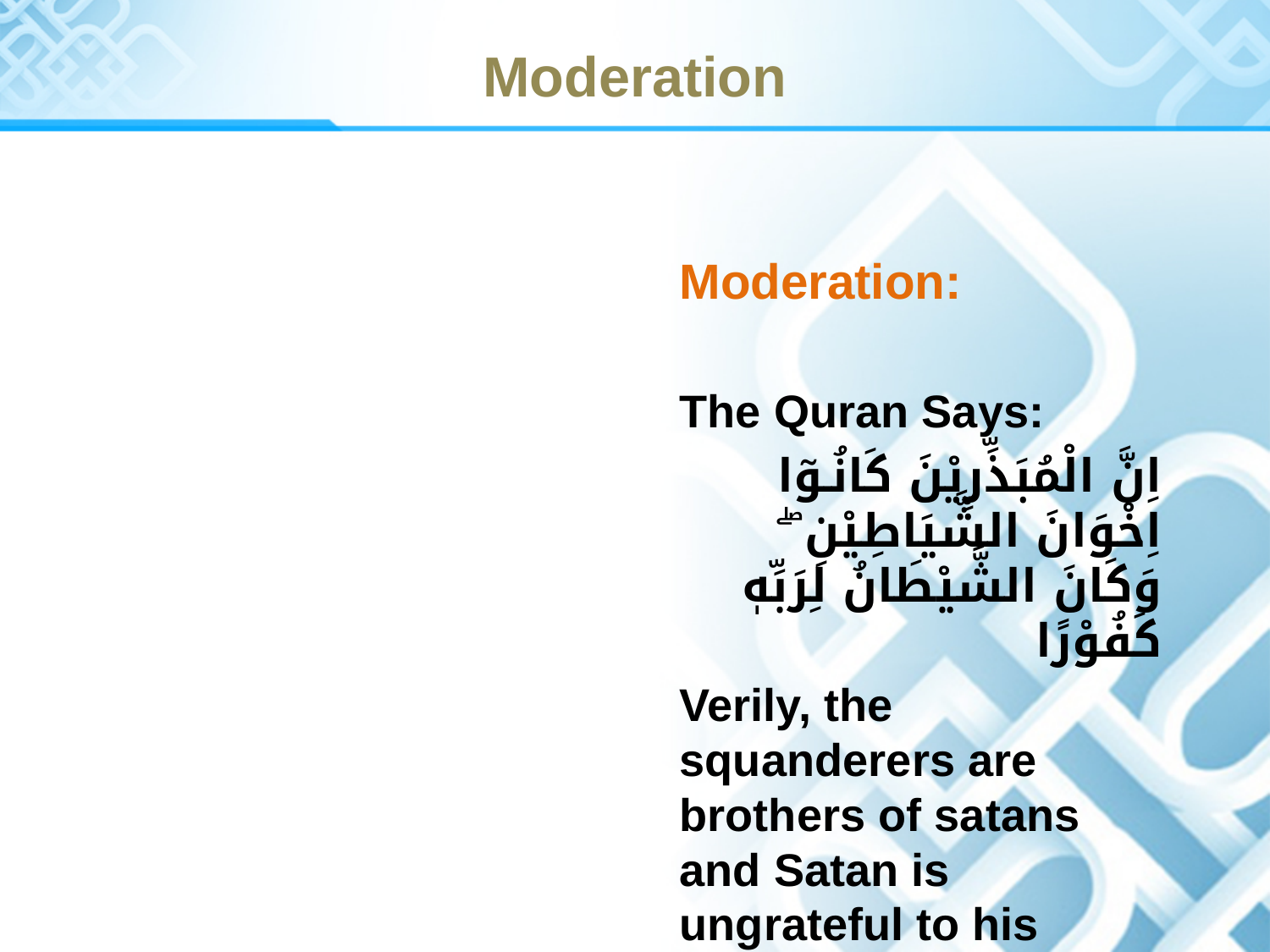

Moderation
Moderation:

The Quran Says:
اِنَّ الْمُبَذِّرِيْنَ كَانُـوٓا اِخْوَانَ الشَّيَاطِيْنِ ۖ وَكَانَ الشَّيْطَانُ لِرَبِّهٖ كَفُوْرًا
Verily, the squanderers are brothers of satans and Satan is ungrateful to his Lord.